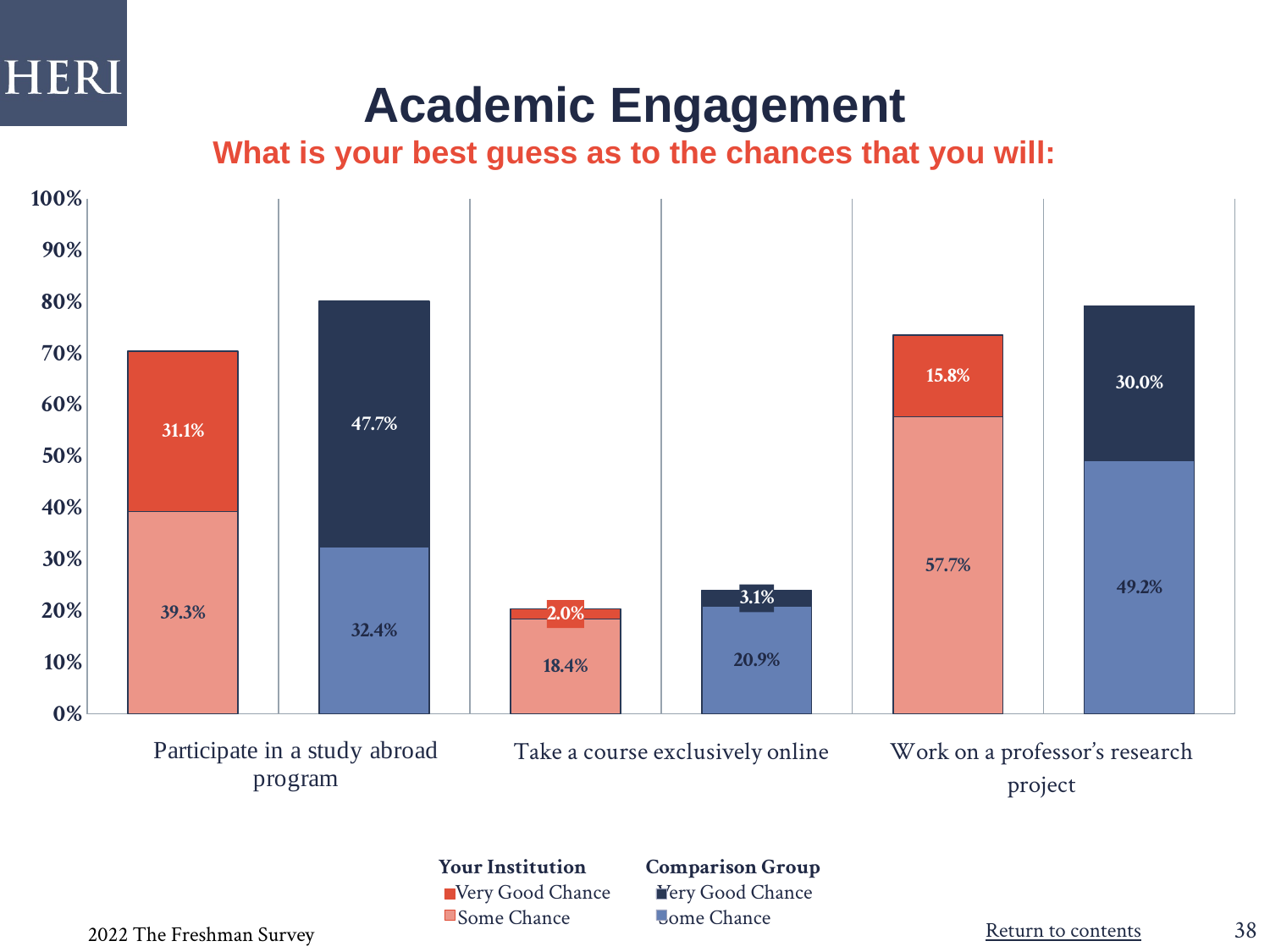

# Academic Engagement What is your best guess as to the chances that you will:

### Chart

| Category | Some Chance | Very Good Chance |
|---|---|---|
| Your Institution | 0.393 | 0.311 |
| Comparison Group | 0.324 | 0.477 |
| Your Institution | 0.184 | 0.02 |
| Comparison Group | 0.209 | 0.031 |
| Your Institution | 0.577 | 0.158 |
| Comparison Group | 0.492 | 0.3 |
   Your Institution              Comparison Group
       Very Good Chance          Very Good Chance
       Some Chance                   Some Chance
2022 The Freshman Survey

Return to contents
38